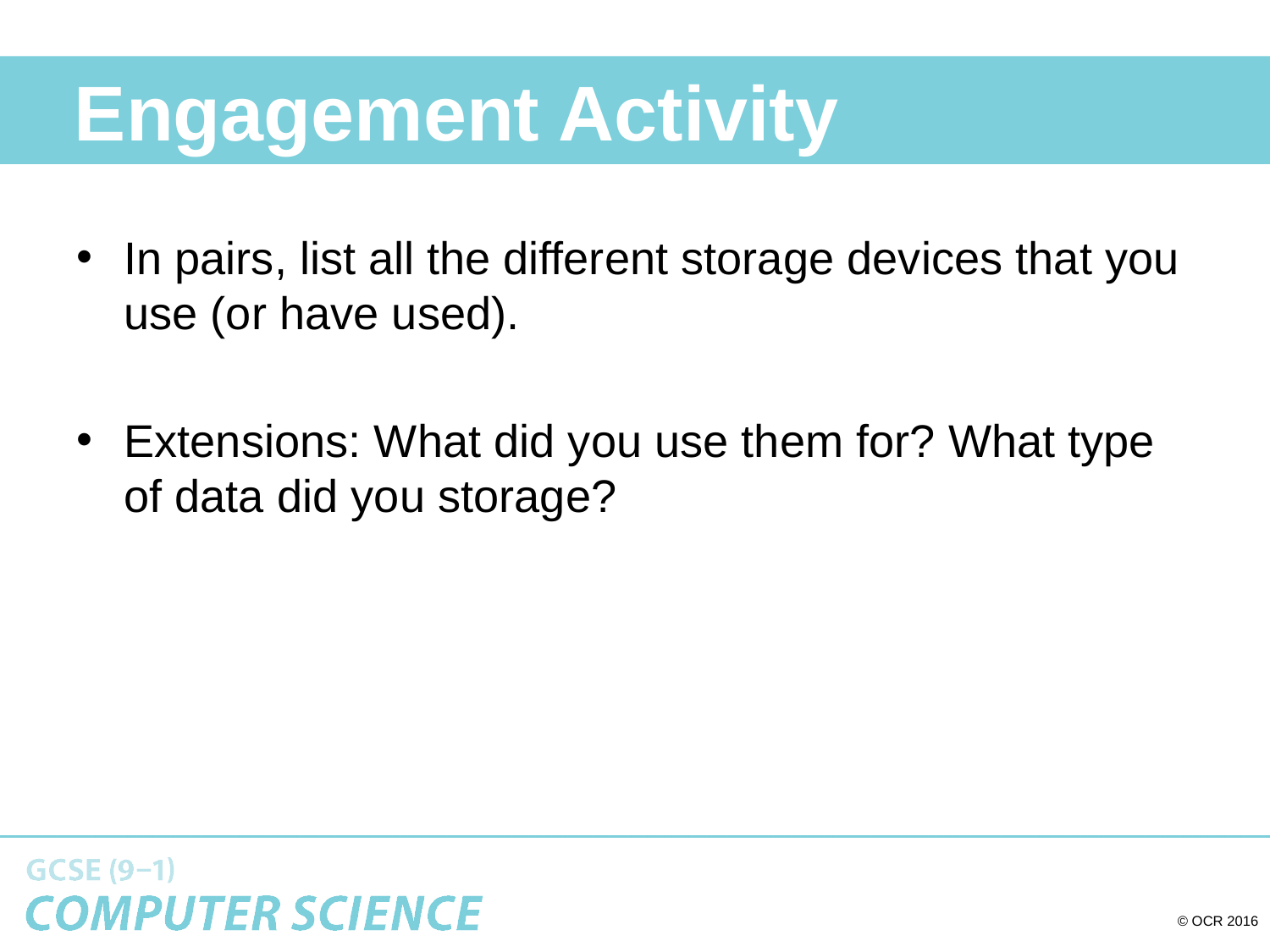

# Engagement Activity
In pairs, list all the different storage devices that you use (or have used).

Extensions: What did you use them for? What type of data did you storage?